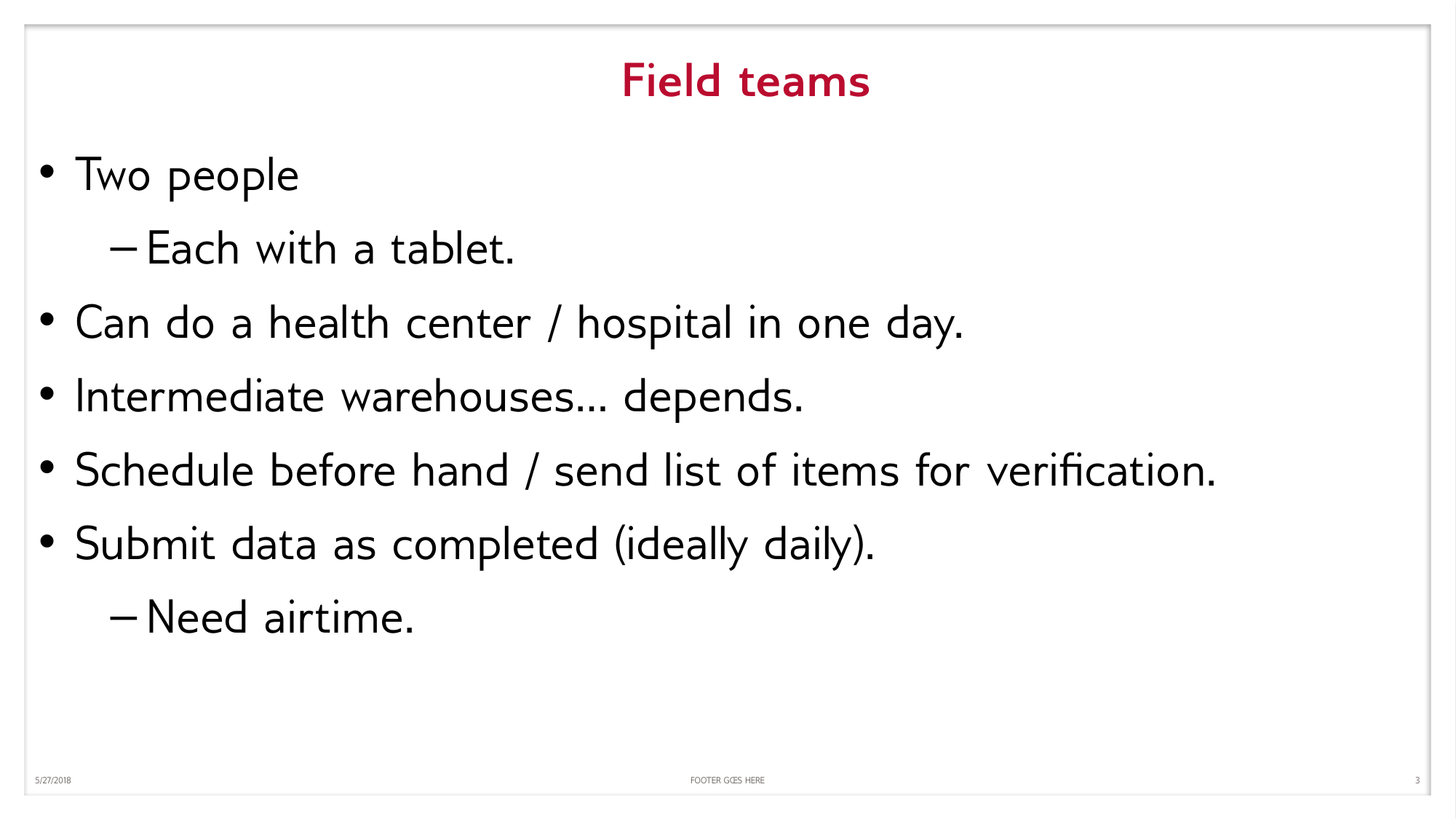

5/27/2018
FOOTER GOES HERE
3
# Field teams
Two people
Each with a tablet.
Can do a health center / hospital in one day.
Intermediate warehouses… depends.
Schedule before hand / send list of items for verification.
Submit data as completed (ideally daily).
Need airtime.